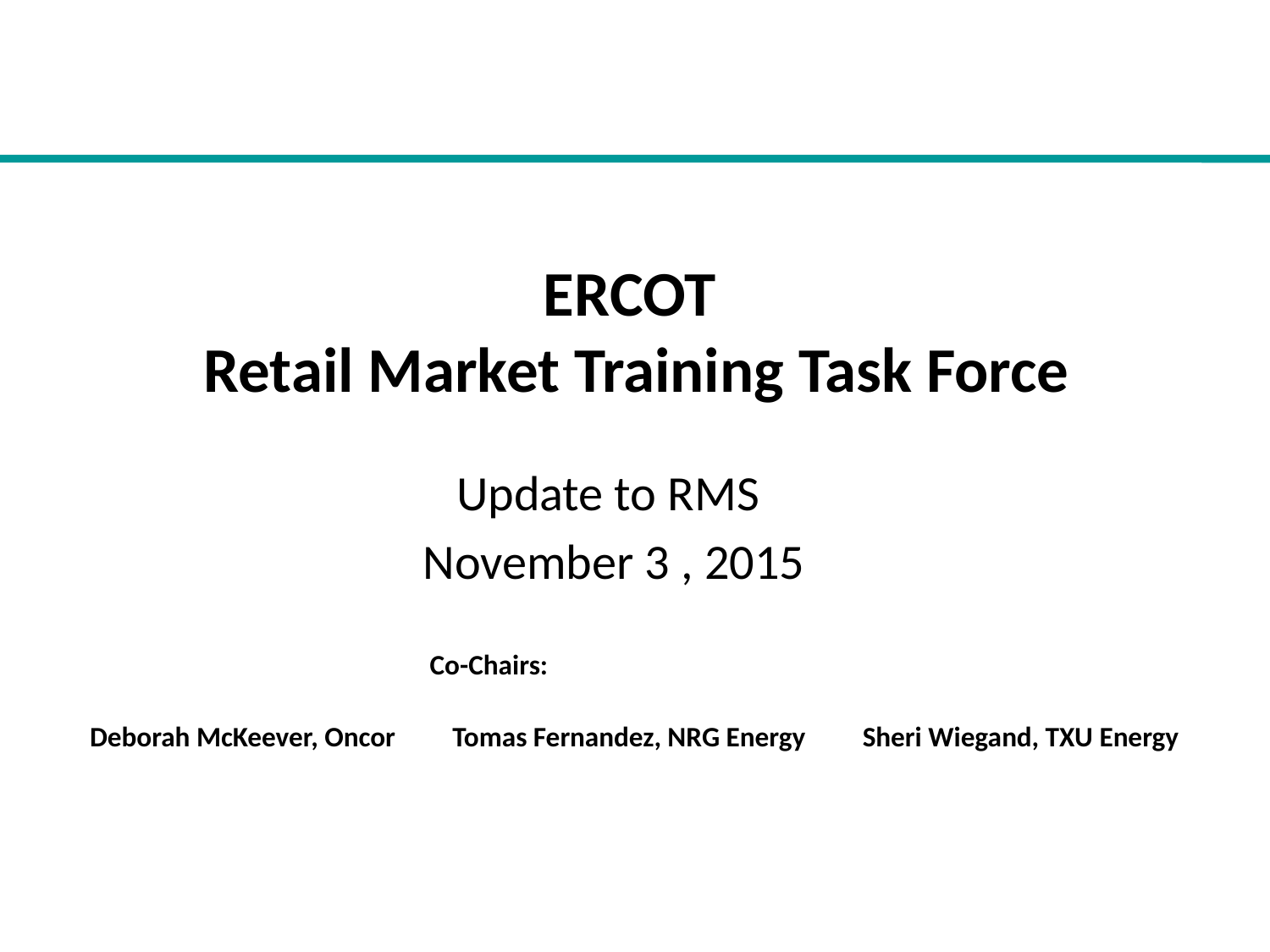

# ERCOT Retail Market Training Task Force
Update to RMS
November 3 , 2015
        Co-Chairs:

Deborah McKeever, Oncor         Tomas Fernandez, NRG Energy         Sheri Wiegand, TXU Energy